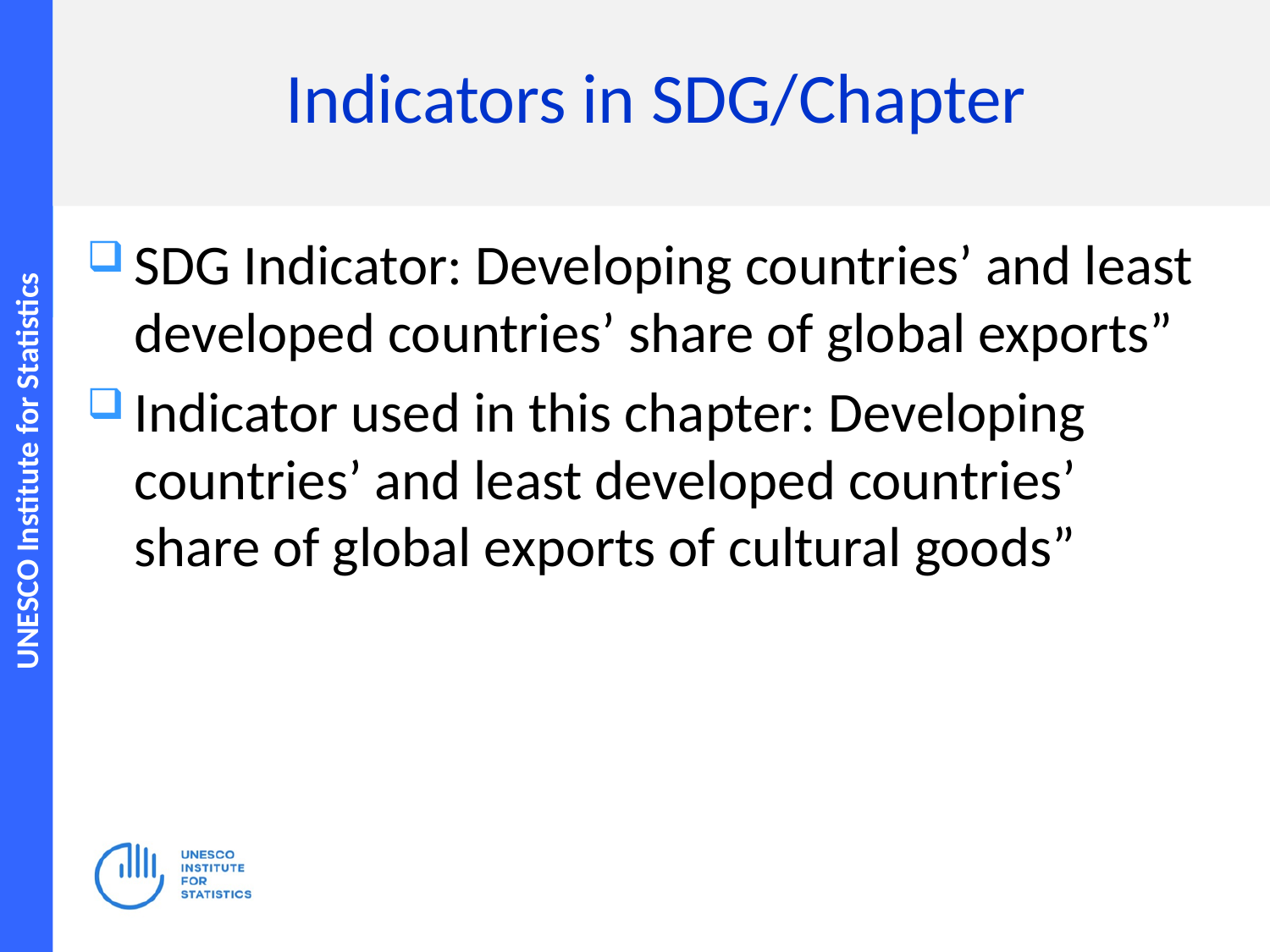

# Indicators in SDG/Chapter
SDG Indicator: Developing countries’ and least developed countries’ share of global exports”
Indicator used in this chapter: Developing countries’ and least developed countries’ share of global exports of cultural goods”